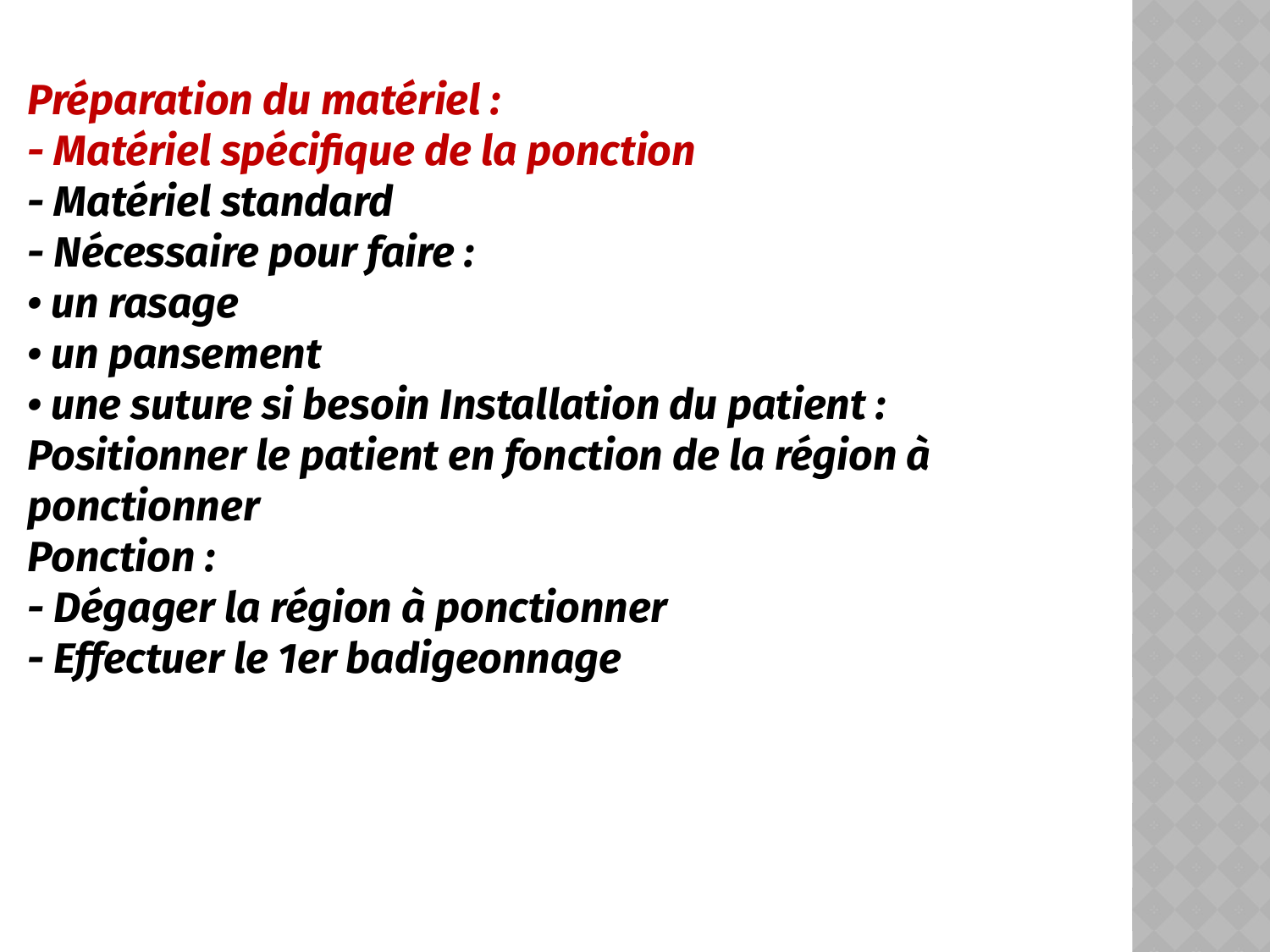

Préparation du matériel :
- Matériel spécifique de la ponction
- Matériel standard
- Nécessaire pour faire :
• un rasage
• un pansement
• une suture si besoin Installation du patient :
Positionner le patient en fonction de la région à ponctionner
Ponction :
- Dégager la région à ponctionner
- Effectuer le 1er badigeonnage